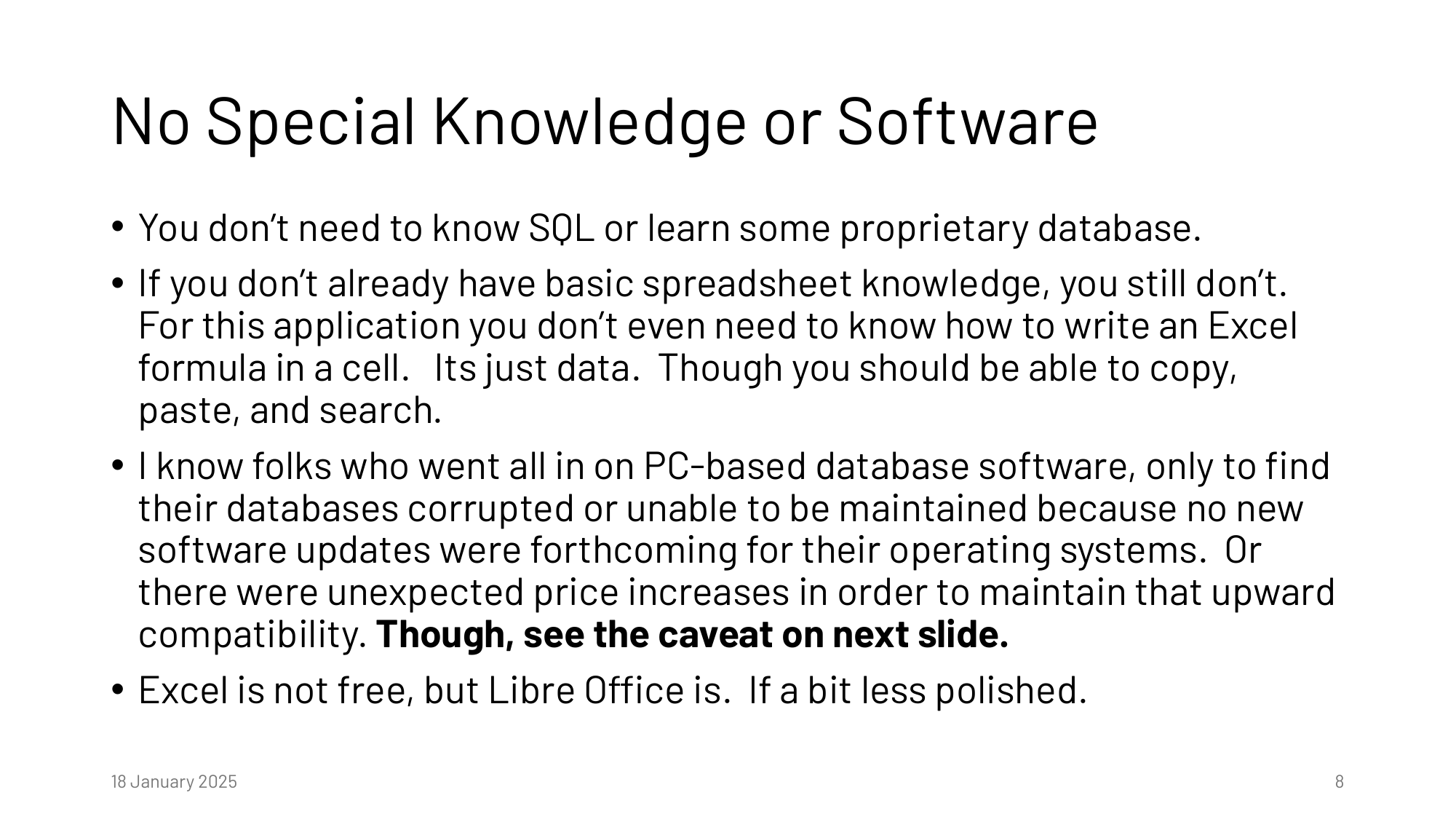

# No Special Knowledge or Software
You don’t need to know SQL or learn some proprietary database.
If you don’t already have basic spreadsheet knowledge, you still don’t. For this application you don’t even need to know how to write an Excel formula in a cell.   Its just data.  Though you should be able to copy, paste, and search.
I know folks who went all in on PC-based database software, only to find their databases corrupted or unable to be maintained because no new software updates were forthcoming for their operating systems.  Or there were unexpected price increases in order to maintain that upward compatibility. Though, see the caveat on next slide.
Excel is not free, but Libre Office is.  If a bit less polished.
18 January 2025
8